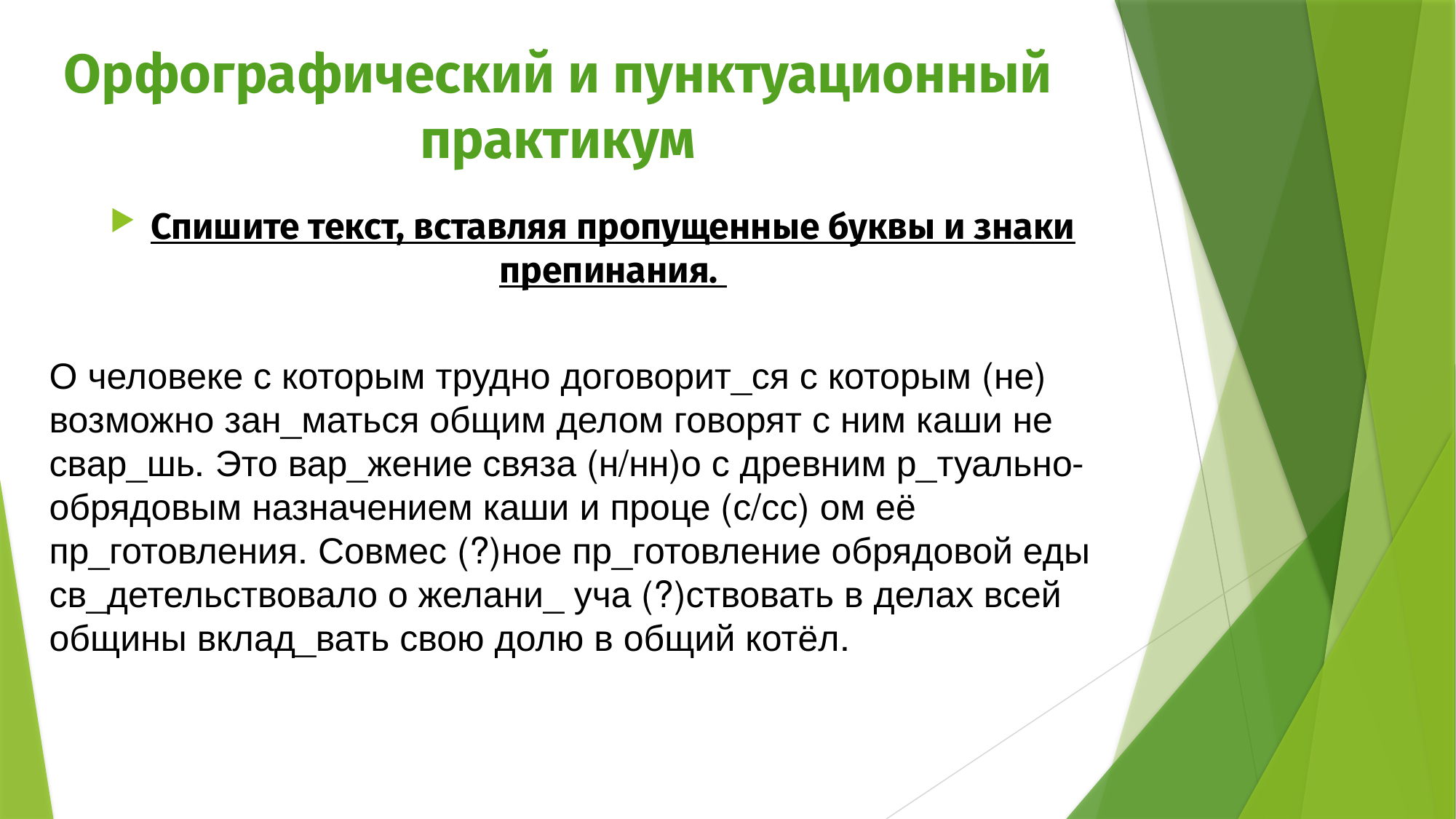

# Орфографический и пунктуационный практикум
Спишите текст, вставляя пропущенные буквы и знаки препинания.

О человеке с которым трудно договорит_ся с которым (не) возможно зан_маться общим делом говорят с ним каши не свар_шь. Это вар_жение связа (н/нн)о с древним р_туально-обрядовым назначением каши и проце (с/сс) ом её пр_готовления. Совмес (?)ное пр_готовление обрядовой еды св_детельствовало о желани_ уча (?)ствовать в делах всей общины вклад_вать свою долю в общий котёл.